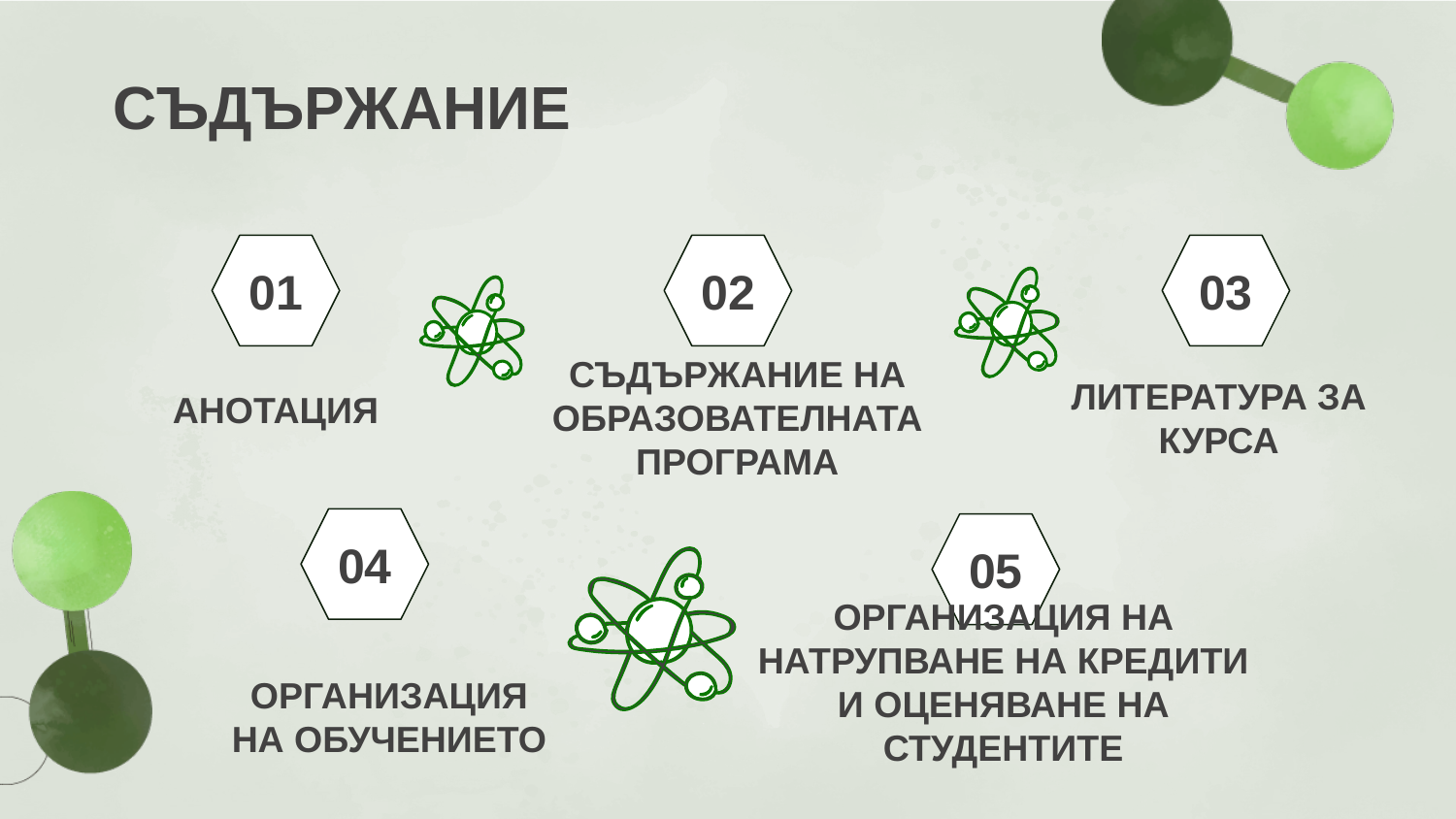

СЪДЪРЖАНИЕ

02
01
03

# АНОТАЦИЯ
ЛИТЕРАТУРА ЗА КУРСА
СЪДЪРЖАНИЕ НА ОБРАЗОВАТЕЛНАТА ПРОГРАМА

04
05

ОРГАНИЗАЦИЯ НА НАТРУПВАНЕ НА КРЕДИТИ И ОЦЕНЯВАНЕ НА СТУДЕНТИТЕ
ОРГАНИЗАЦИЯ НА ОБУЧЕНИЕТО